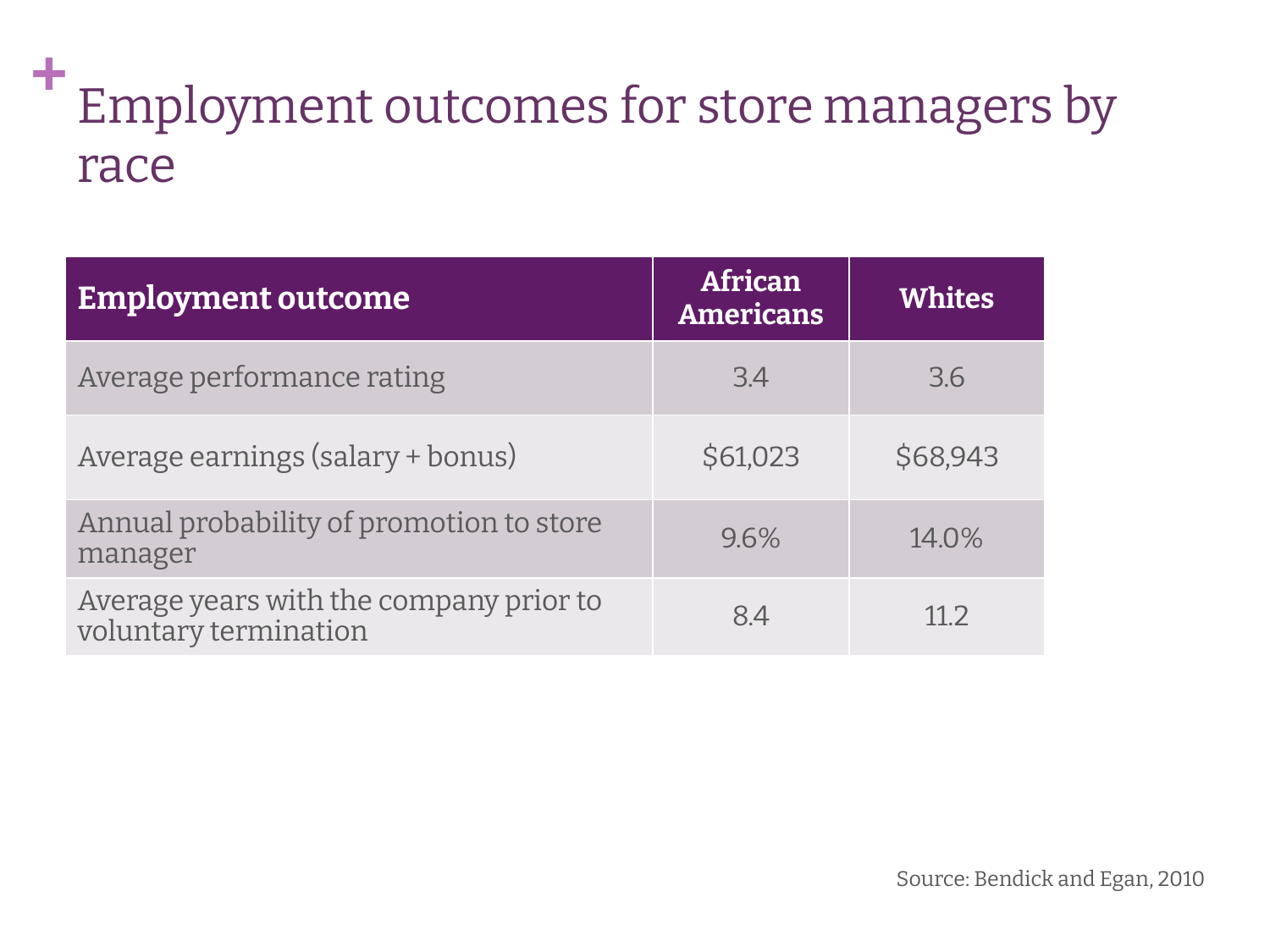

# Employment outcomes for store managers by race
| Employment outcome | African Americans | Whites |
| --- | --- | --- |
| Average performance rating | 3.4 | 3.6 |
| Average earnings (salary + bonus) | $61,023 | $68,943 |
| Annual probability of promotion to store manager | 9.6% | 14.0% |
| Average years with the company prior to voluntary termination | 8.4 | 11.2 |
Source: Bendick and Egan, 2010